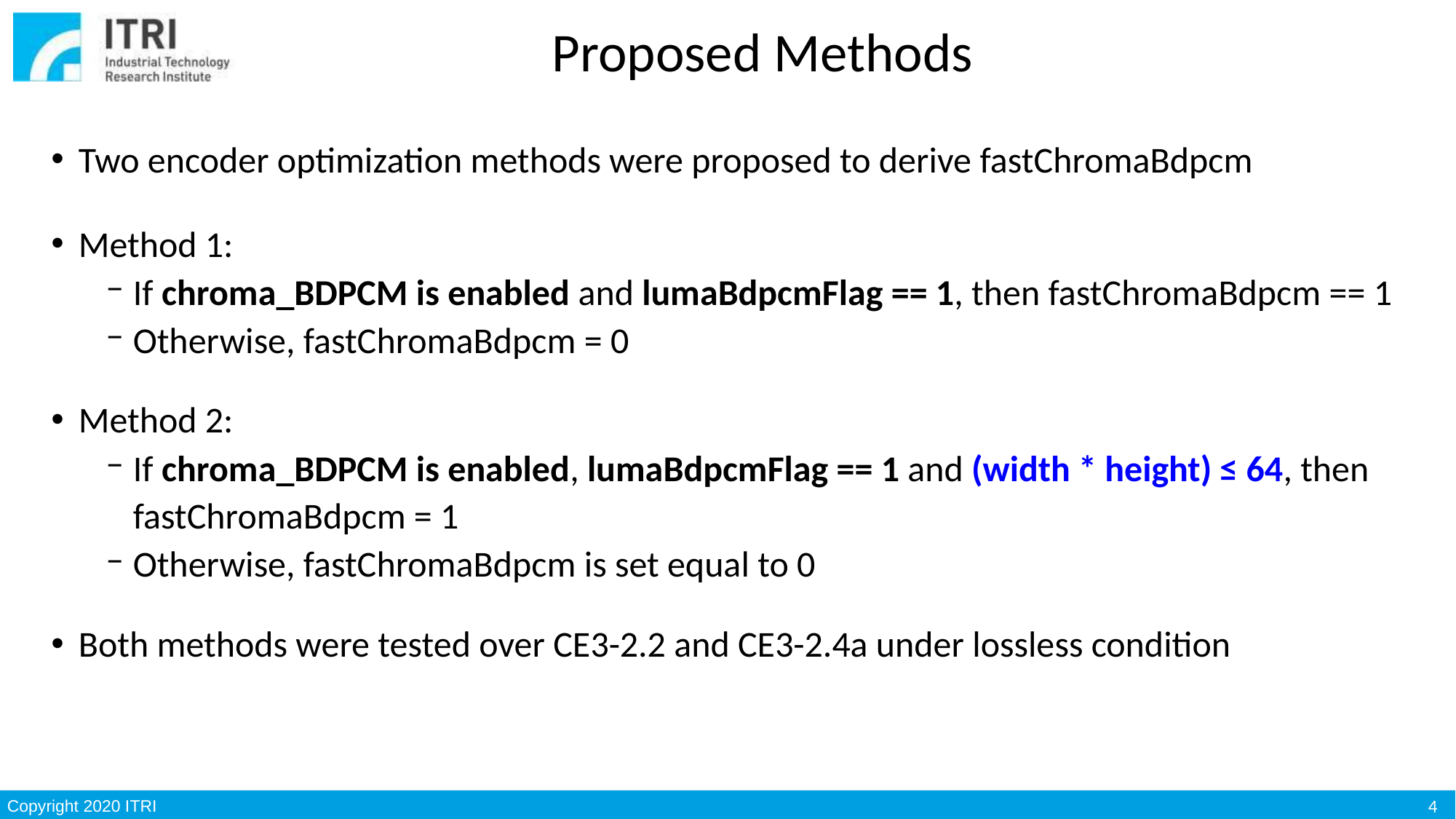

# Proposed Methods
Two encoder optimization methods were proposed to derive fastChromaBdpcm

Method 1:
If chroma_BDPCM is enabled and lumaBdpcmFlag == 1, then fastChromaBdpcm == 1
Otherwise, fastChromaBdpcm = 0

Method 2:
If chroma_BDPCM is enabled, lumaBdpcmFlag == 1 and (width * height) ≤ 64, then fastChromaBdpcm = 1
Otherwise, fastChromaBdpcm is set equal to 0

Both methods were tested over CE3-2.2 and CE3-2.4a under lossless condition